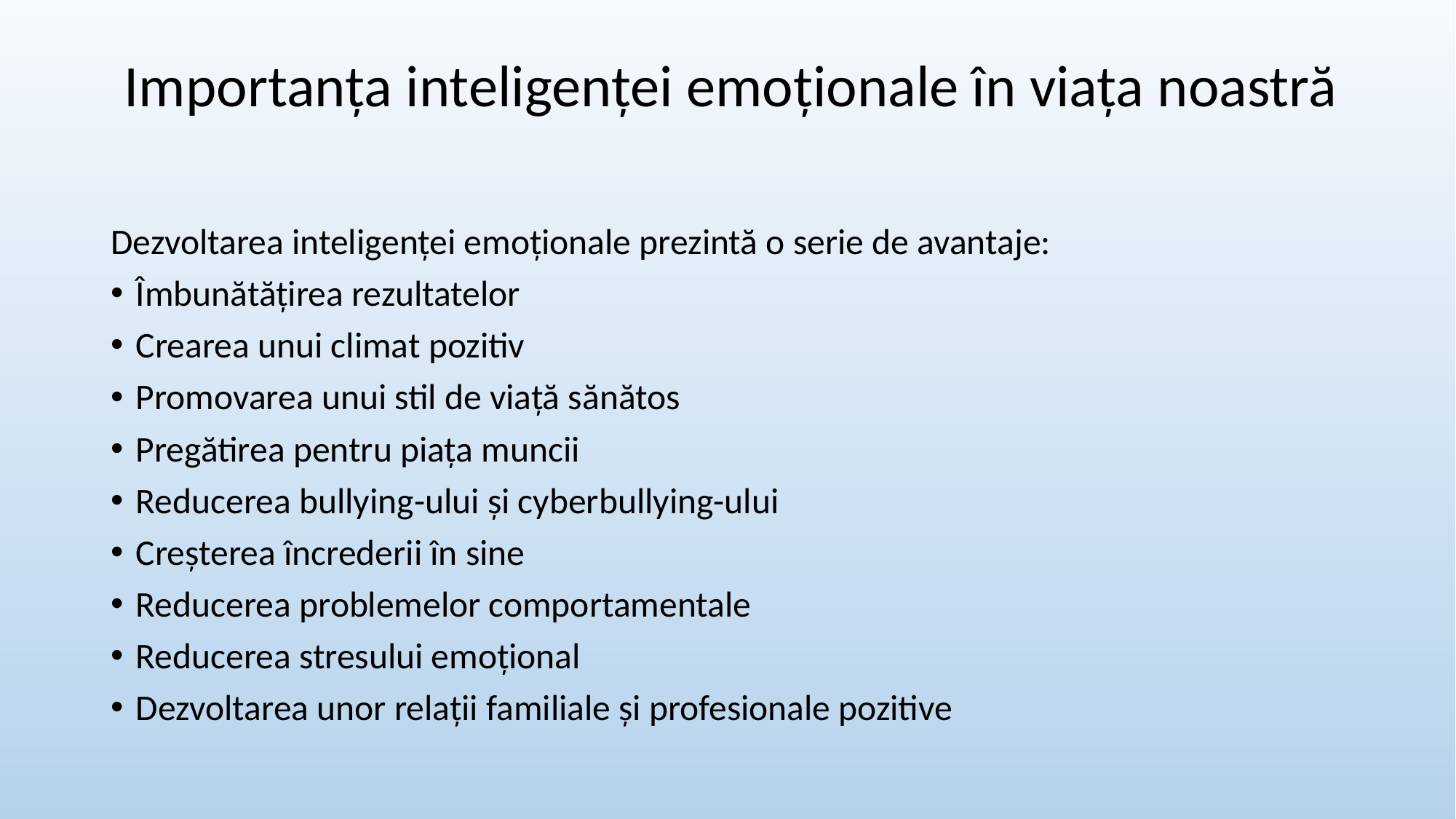

# Importanța inteligenței emoționale în viața noastră
Dezvoltarea inteligenței emoționale prezintă o serie de avantaje:
Îmbunătățirea rezultatelor
Crearea unui climat pozitiv
Promovarea unui stil de viață sănătos
Pregătirea pentru piața muncii
Reducerea bullying-ului și cyberbullying-ului
Creșterea încrederii în sine
Reducerea problemelor comportamentale
Reducerea stresului emoțional
Dezvoltarea unor relații familiale și profesionale pozitive